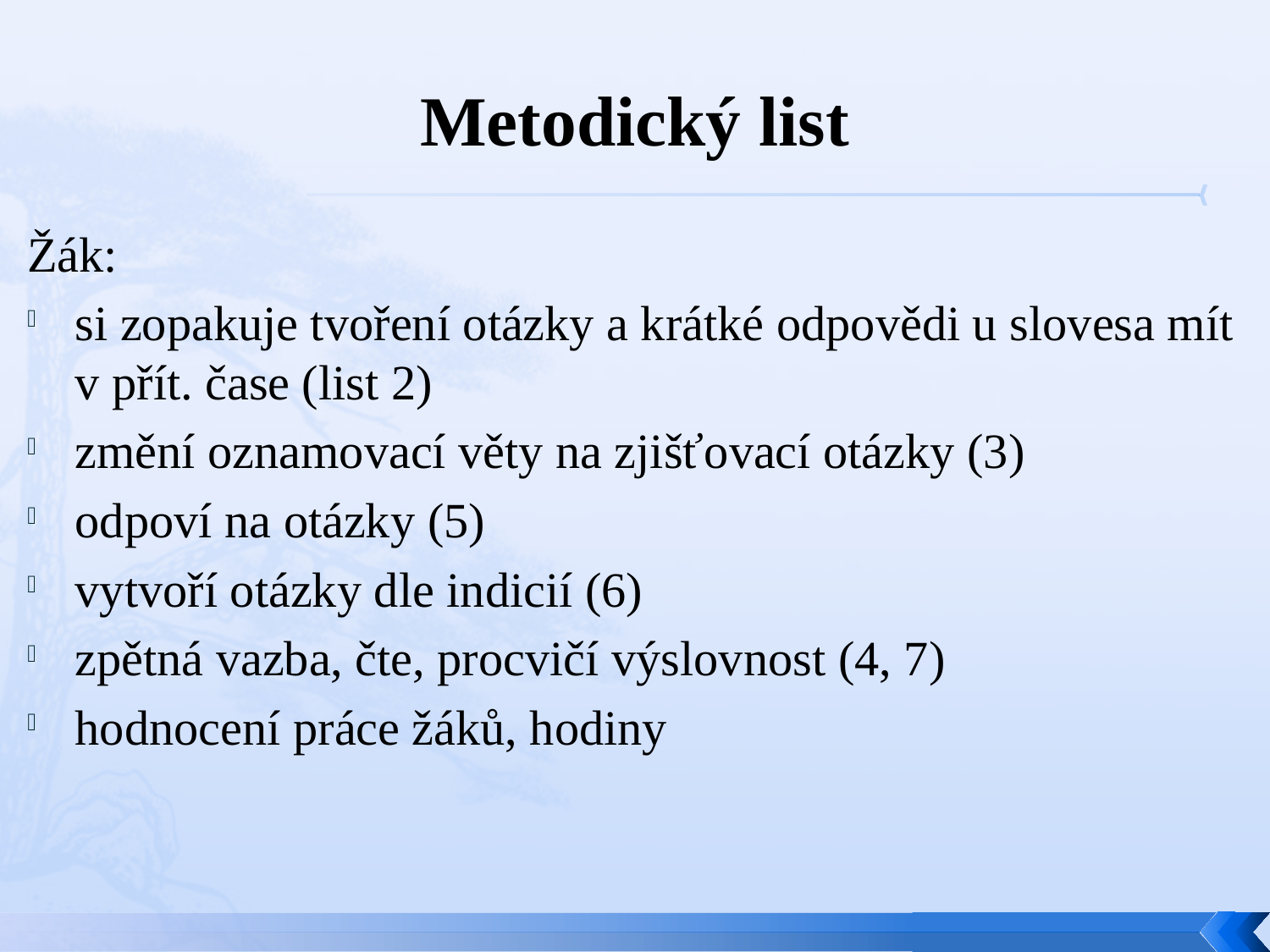

# Metodický list
Žák:
si zopakuje tvoření otázky a krátké odpovědi u slovesa mít v přít. čase (list 2)
změní oznamovací věty na zjišťovací otázky (3)
odpoví na otázky (5)
vytvoří otázky dle indicií (6)
zpětná vazba, čte, procvičí výslovnost (4, 7)
hodnocení práce žáků, hodiny